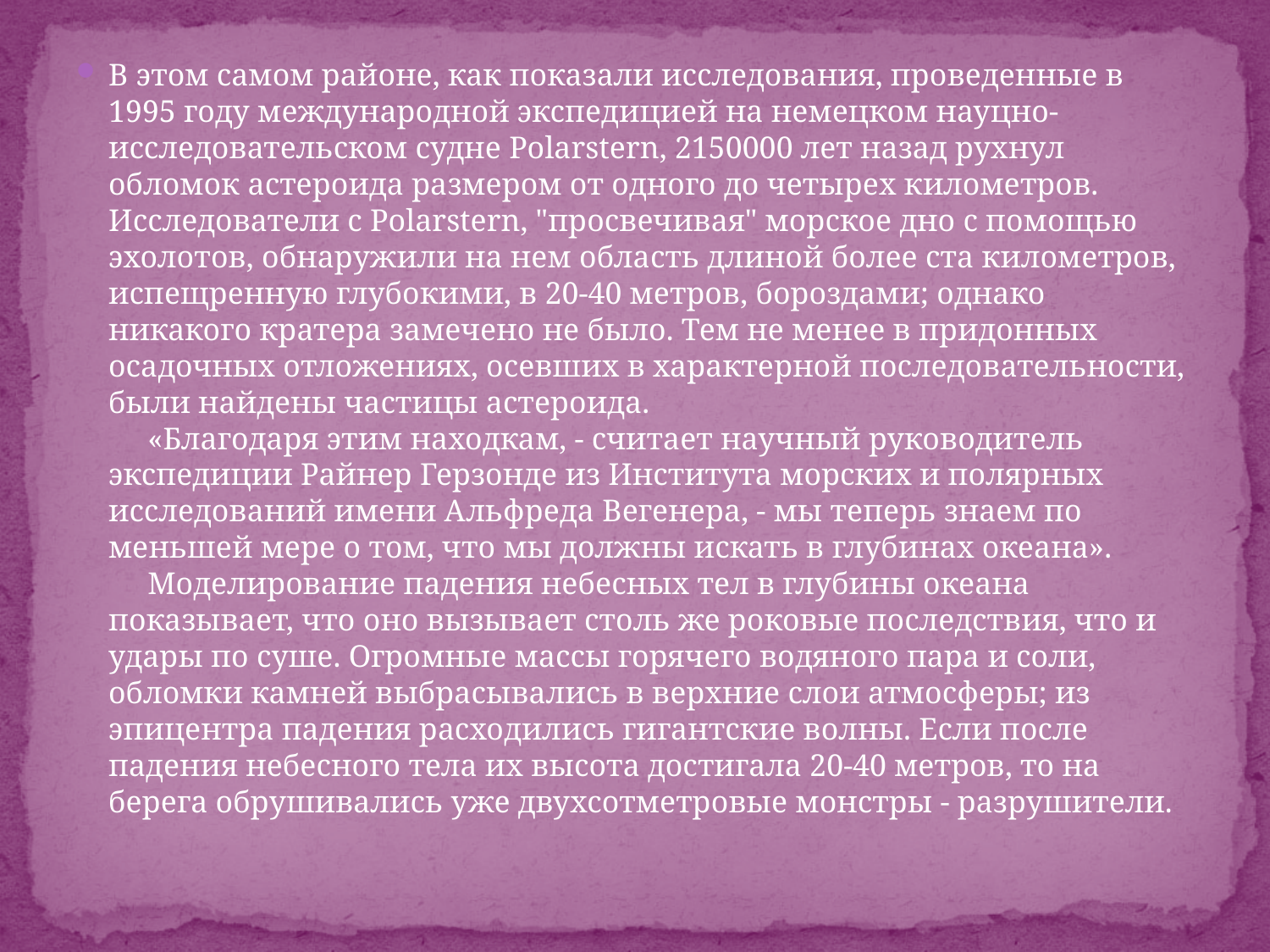

В этом самом районе, как показали исследования, проведенные в 1995 году международной экспедицией на немецком науцно-исследовательском судне Polarstern, 2150000 лет назад рухнул обломок астероида размером от одного до четырех километров. Исследователи с Polarstern, "просвечивая" морское дно с помощью эхолотов, обнаружили на нем область длиной более ста километров, испещренную глубокими, в 20-40 метров, бороздами; однако никакого кратера замечено не было. Тем не менее в придонных осадочных отложениях, осевших в характерной последовательности, были найдены частицы астероида.
     «Благодаря этим находкам, - считает научный руководитель экспедиции Райнер Герзонде из Института морских и полярных исследований имени Альфреда Вегенера, - мы теперь знаем по меньшей мере о том, что мы должны искать в глубинах океана».
     Моделирование падения небесных тел в глубины океана показывает, что оно вызывает столь же роковые последствия, что и удары по суше. Огромные массы горячего водяного пара и соли, обломки камней выбрасывались в верхние слои атмосферы; из эпицентра падения расходились гигантские волны. Если после падения небесного тела их высота достигала 20-40 метров, то на берега обрушивались уже двухсотметровые монстры - разрушители.